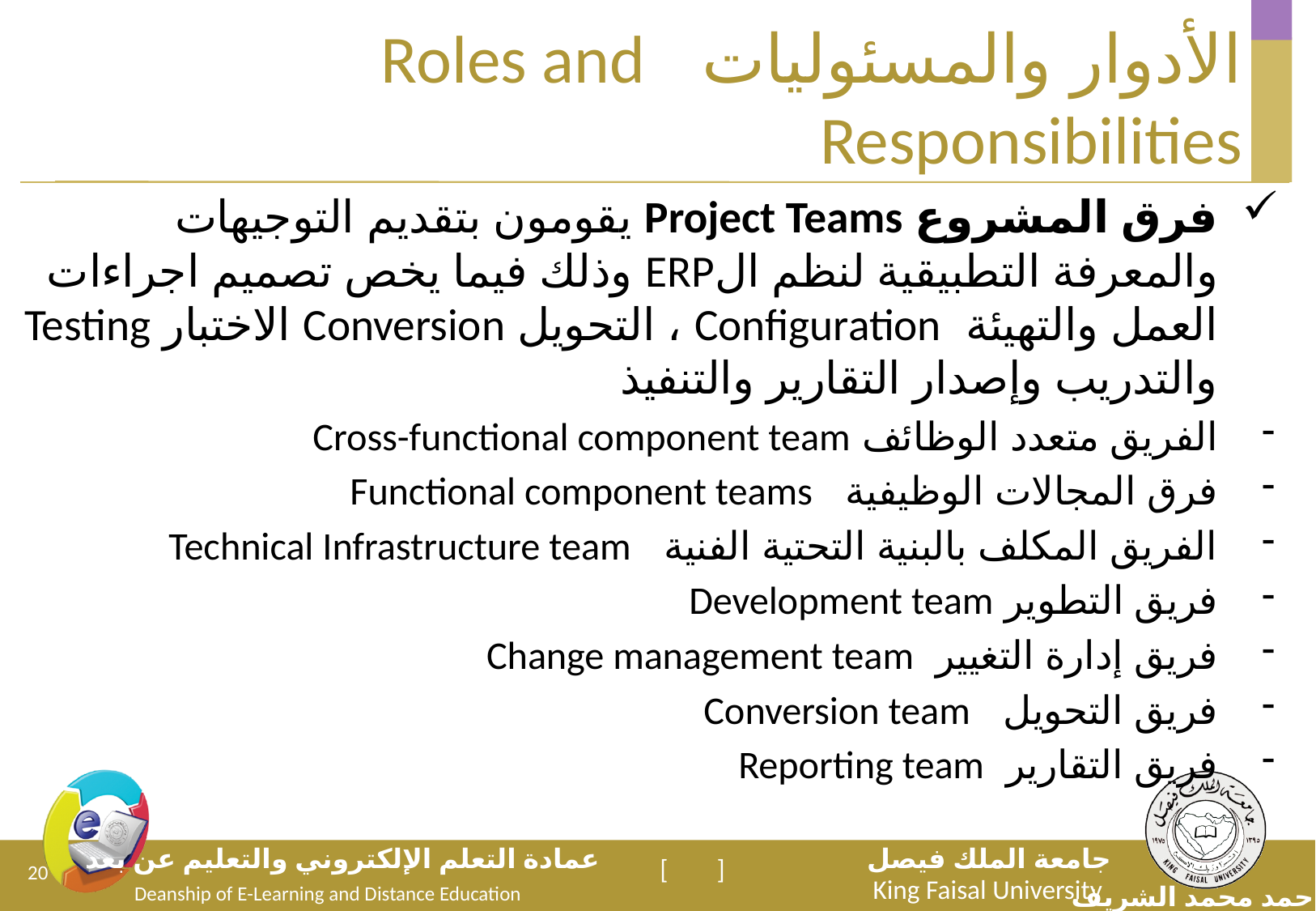

الأدوار والمسئوليات   Roles and Responsibilities
فرق المشروع Project Teams يقومون بتقديم التوجيهات والمعرفة التطبيقية لنظم الERP وذلك فيما يخص تصميم اجراءات العمل والتهيئة  Configuration ، التحويل Conversion الاختبار Testing والتدريب وإصدار التقارير والتنفيذ
الفريق متعدد الوظائف Cross-functional component team
فرق المجالات الوظيفية   Functional component teams
الفريق المكلف بالبنية التحتية الفنية   Technical Infrastructure team
فريق التطوير Development team
فريق إدارة التغيير  Change management team
فريق التحويل   Conversion team
فريق التقارير  Reporting team

20